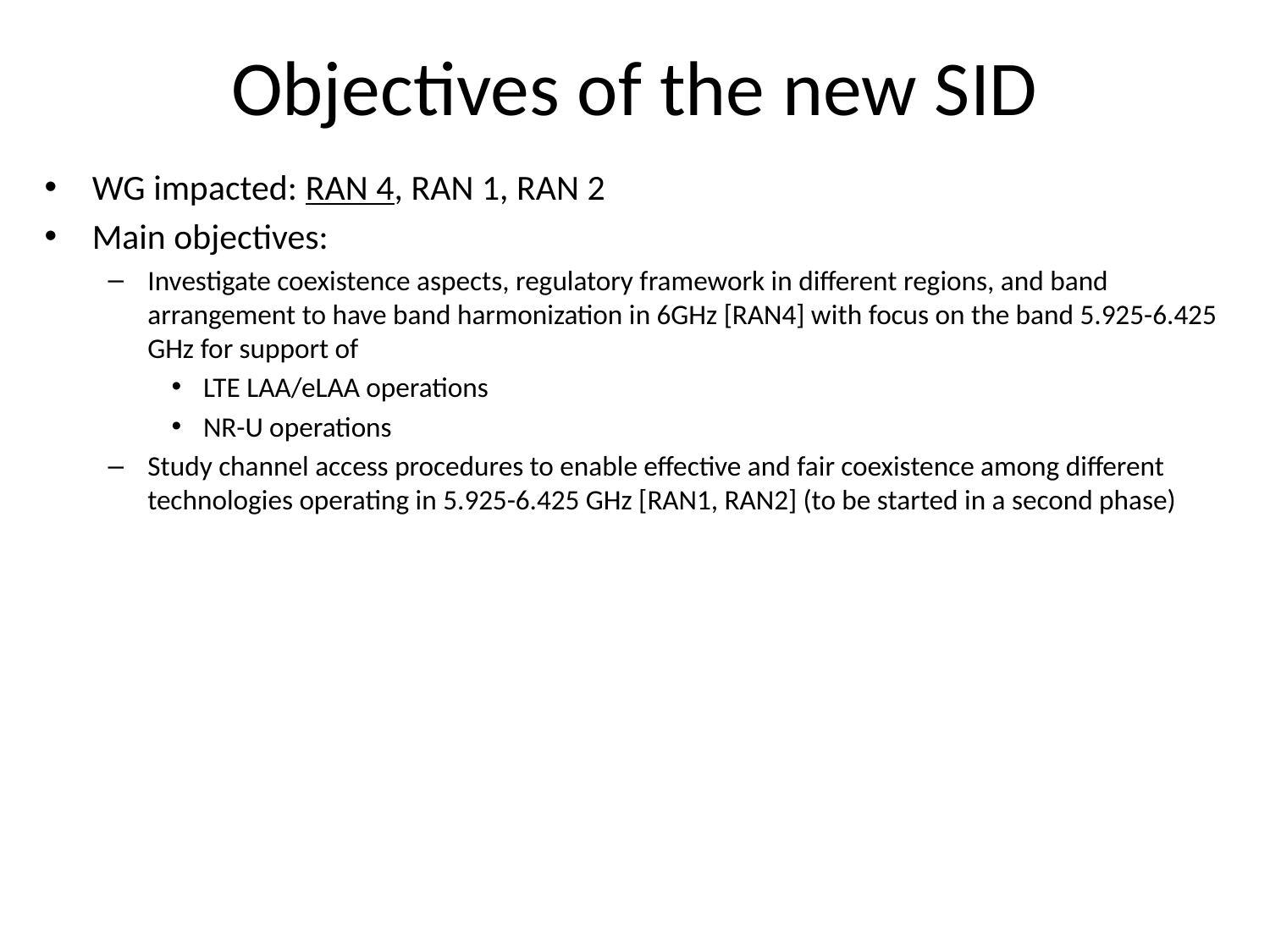

# Objectives of the new SID
WG impacted: RAN 4, RAN 1, RAN 2
Main objectives:
Investigate coexistence aspects, regulatory framework in different regions, and band arrangement to have band harmonization in 6GHz [RAN4] with focus on the band 5.925-6.425 GHz for support of
LTE LAA/eLAA operations
NR-U operations
Study channel access procedures to enable effective and fair coexistence among different technologies operating in 5.925-6.425 GHz [RAN1, RAN2] (to be started in a second phase)